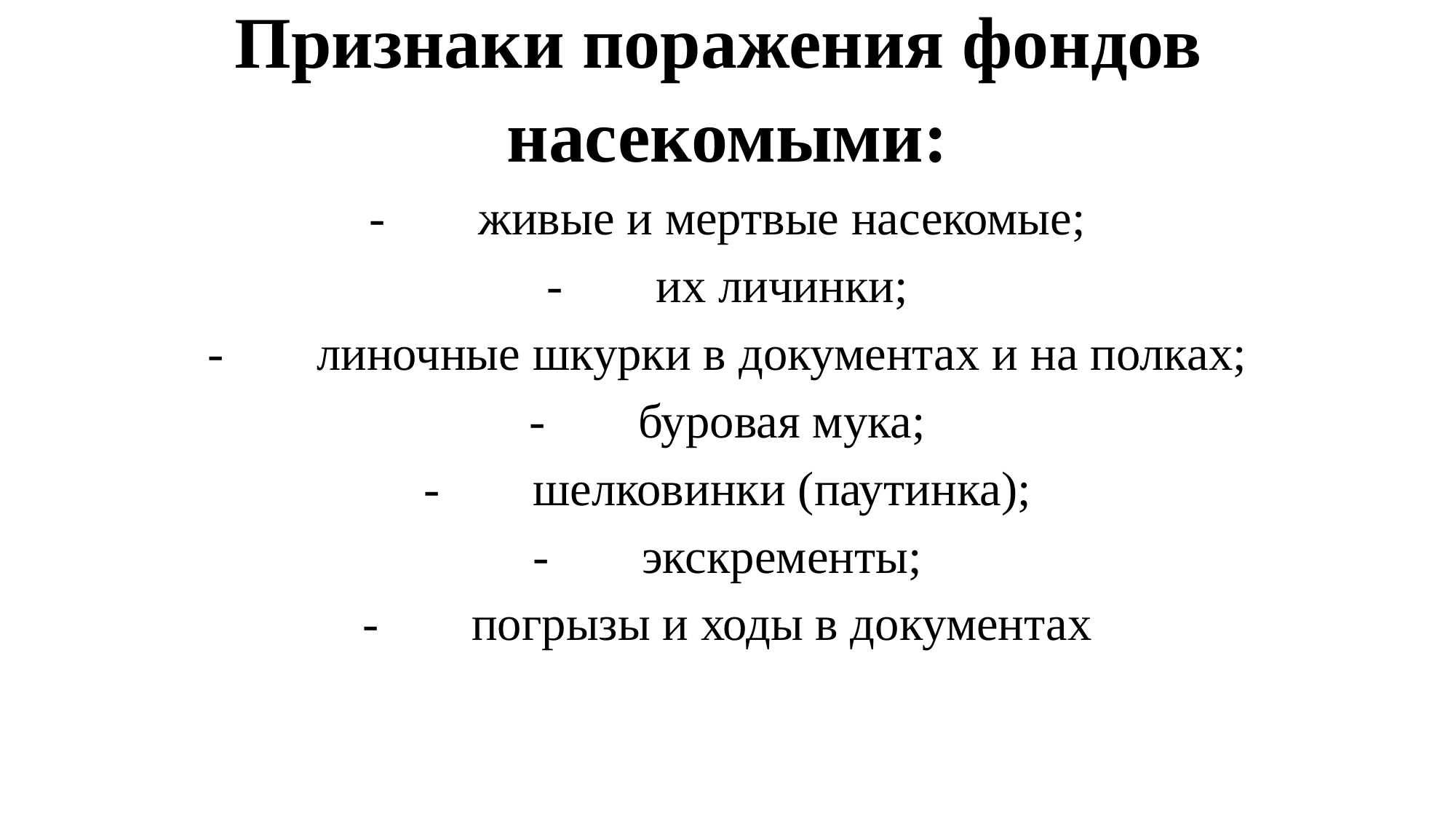

Признаки поражения фондов
насекомыми:
-	живые и мертвые насекомые;
-	их личинки;
-	линочные шкурки в документах и на полках;
-	буровая мука;
-	шелковинки (паутинка);
-	экскременты;
-	погрызы и ходы в документах